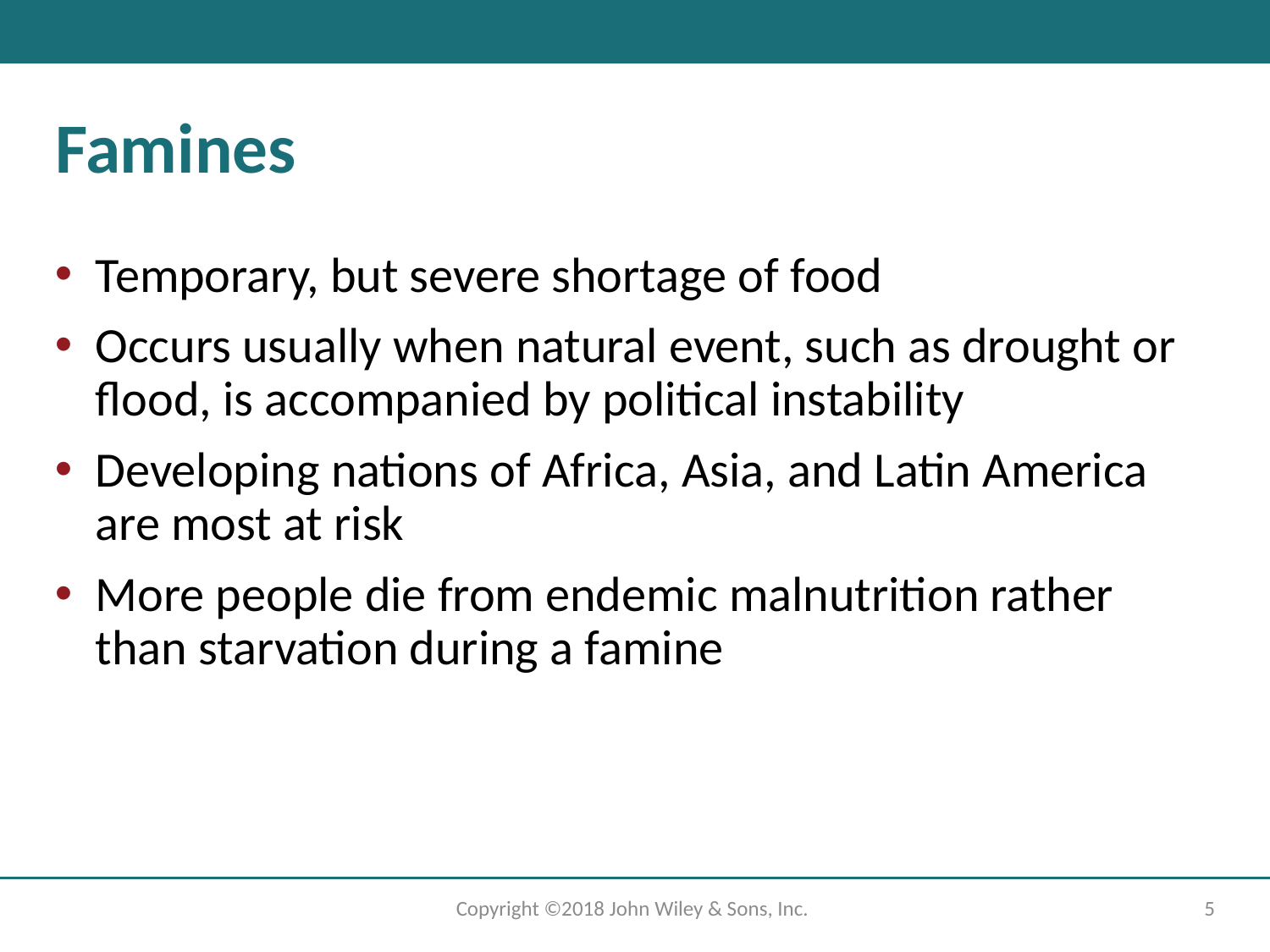

# Famines
Temporary, but severe shortage of food
Occurs usually when natural event, such as drought or flood, is accompanied by political instability
Developing nations of Africa, Asia, and Latin America are most at risk
More people die from endemic malnutrition rather than starvation during a famine
Copyright ©2018 John Wiley & Sons, Inc.
5